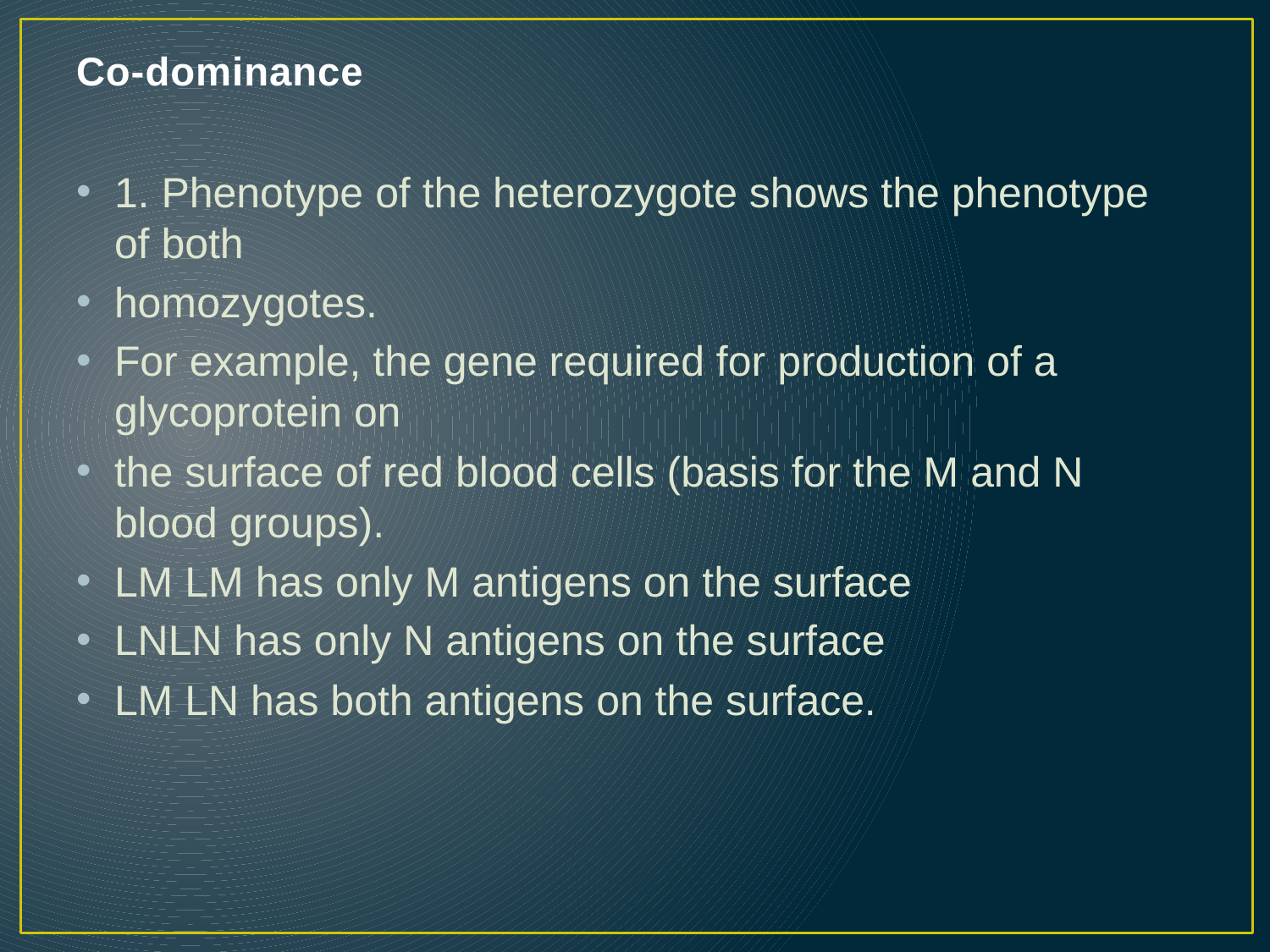

# Co-dominance
1. Phenotype of the heterozygote shows the phenotype of both
homozygotes.
For example, the gene required for production of a glycoprotein on
the surface of red blood cells (basis for the M and N blood groups).
LM LM has only M antigens on the surface
LNLN has only N antigens on the surface
LM LN has both antigens on the surface.